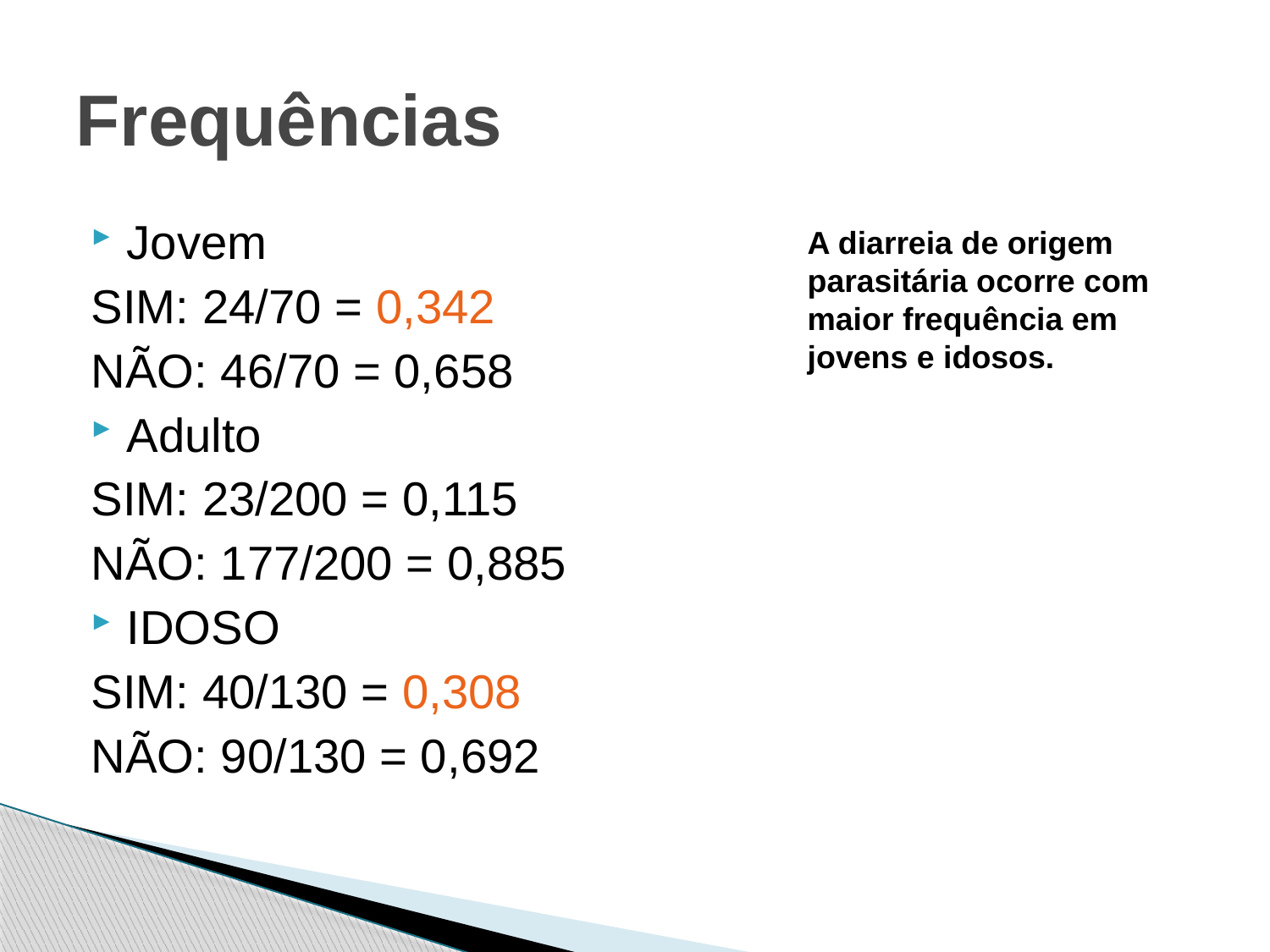

# Frequências
Jovem
SIM: 24/70 = 0,342
NÃO: 46/70 = 0,658
Adulto
SIM: 23/200 = 0,115
NÃO: 177/200 = 0,885
IDOSO
SIM: 40/130 = 0,308
NÃO: 90/130 = 0,692
A diarreia de origem parasitária ocorre com maior frequência em jovens e idosos.